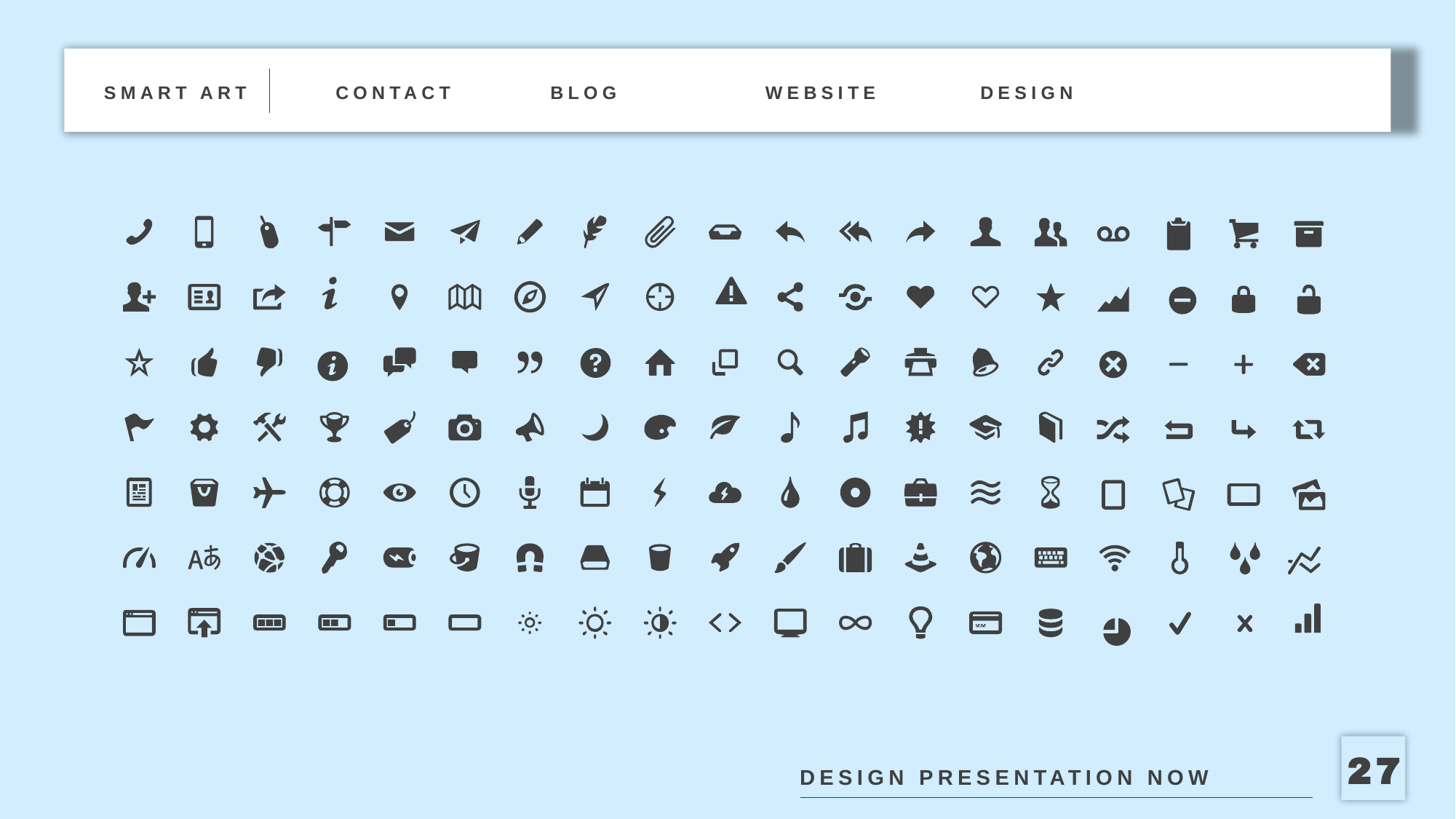

SMART ART
CONTACT
BLOG
WEBSITE
DESIGN

27
DESIGN PRESENTATION NOW